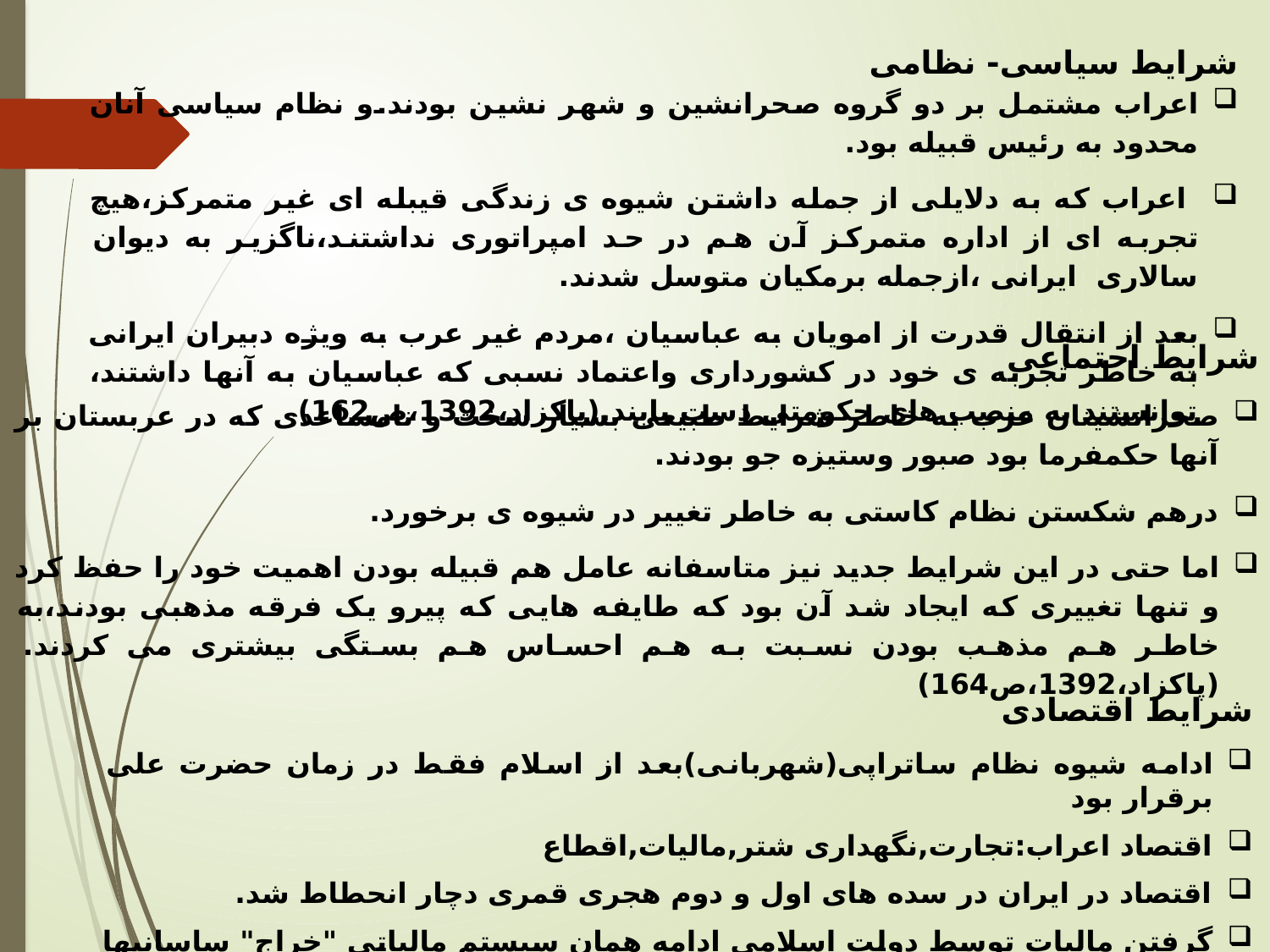

شرایط سیاسی- نظامی
اعراب مشتمل بر دو گروه صحرانشین و شهر نشین بودند.و نظام سیاسی آنان محدود به رئیس قبیله بود.
 اعراب که به دلایلی از جمله داشتن شیوه ی زندگی قیبله ای غیر متمرکز،هیچ تجربه ای از اداره متمرکز آن هم در حد امپراتوری نداشتند،ناگزیر به دیوان سالاری  ایرانی ،ازجمله برمکیان متوسل شدند.
بعد از انتقال قدرت از امویان به عباسیان ،مردم غیر عرب به ویژه دبیران ایرانی به خاطر تجربه ی خود در کشورداری واعتماد نسبی که عباسیان به آنها داشتند، توانستند به منصب های حکومتی دست یابند.(پاکزاد،1392،ص162)
شرایط اجتماعی
صحرانشینان عرب به خاطر شرایط طبیعی بسیار سخت و نامساعدی که در عربستان بر آنها حکمفرما بود صبور وستیزه جو بودند.
درهم شکستن نظام کاستی به خاطر تغییر در شیوه ی برخورد.
اما حتی در این شرایط جدید نیز متاسفانه عامل هم قبیله بودن اهمیت خود را حفظ کرد و تنها تغییری که ایجاد شد آن بود که طایفه هایی که پیرو یک فرقه مذهبی بودند،به خاطر هم مذهب بودن نسبت به هم احساس هم بستگی بیشتری می کردند. (پاکزاد،1392،ص164)
شرایط اقتصادی
ادامه شیوه نظام ساتراپی(شهربانی)بعد از اسلام فقط در زمان حضرت علی برقرار بود
اقتصاد اعراب:تجارت,نگهداری شتر,مالیات,اقطاع
اقتصاد در ایران در سده های اول و دوم هجری قمری دچار انحطاط شد.
گرفتن مالیات توسط دولت اسلامی ادامه همان سیستم مالیاتی "خراج" ساسانیها بود(پاکزاد، 1392 : 165)